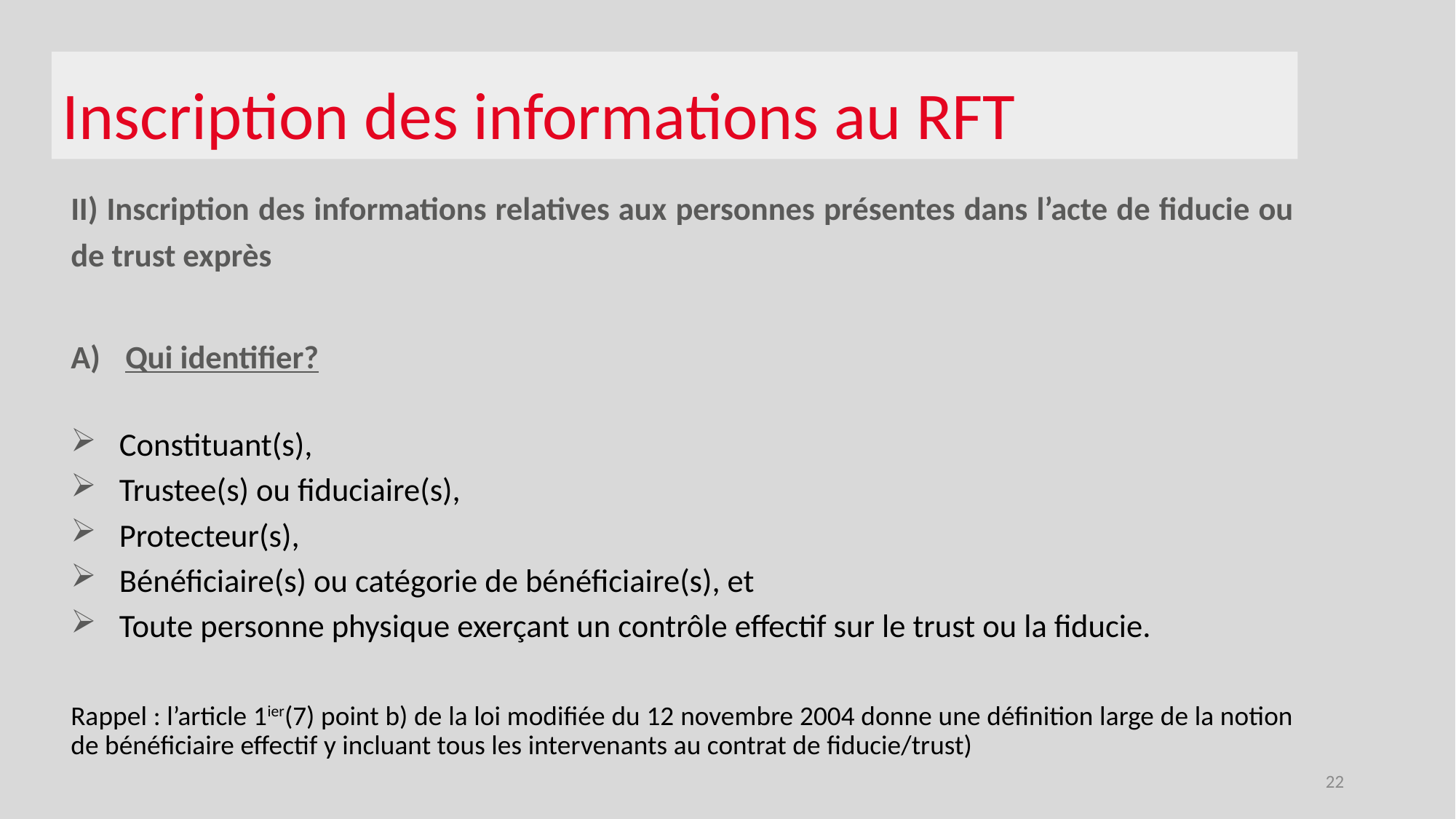

# Inscription des informations au RFT
II) Inscription des informations relatives aux personnes présentes dans l’acte de fiducie ou de trust exprès

Qui identifier?

Constituant(s),
Trustee(s) ou fiduciaire(s),
Protecteur(s),
Bénéficiaire(s) ou catégorie de bénéficiaire(s), et
Toute personne physique exerçant un contrôle effectif sur le trust ou la fiducie.

Rappel : l’article 1ier(7) point b) de la loi modifiée du 12 novembre 2004 donne une définition large de la notion de bénéficiaire effectif y incluant tous les intervenants au contrat de fiducie/trust)

22